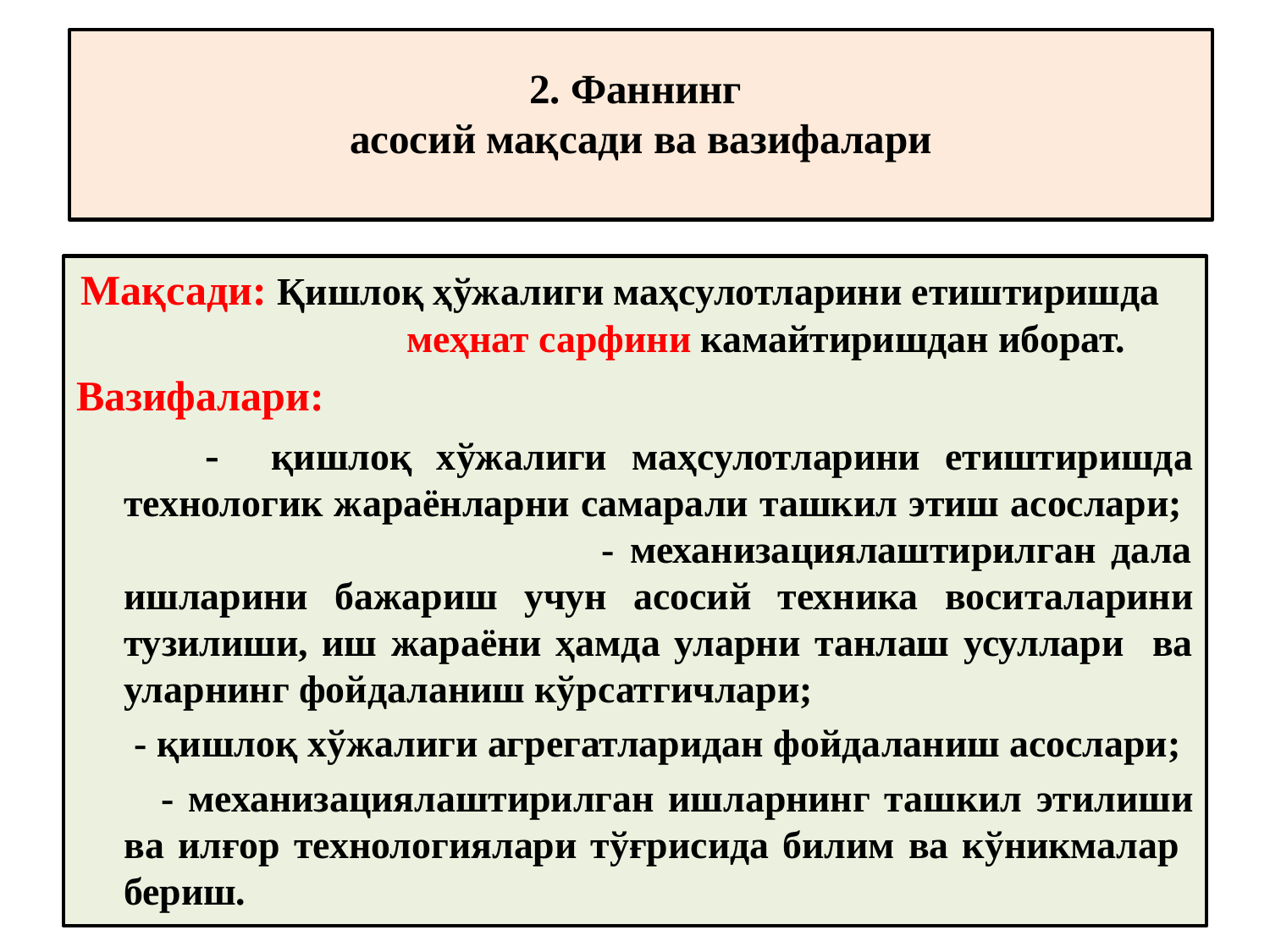

# 2. Фаннинг асосий мақсади ва вазифалари
Мақсади: Қишлоқ ҳўжалиги маҳсулотларини етиштиришда                          меҳнат сарфини камайтиришдан иборат.
Вазифалари:
     -  қишлоқ хўжалиги маҳсулотларини етиштиришда технологик жараёнларни самарали ташкил этиш асослари;                                 - механизациялаштирилган дала ишларини бажариш учун асосий техника воситаларини тузилиши, иш жараёни ҳамда уларни танлаш усуллари  ва уларнинг фойдаланиш кўрсатгичлари;
      - қишлоқ хўжалиги агрегатларидан фойдаланиш асослари;
      - механизациялаштирилган ишларнинг ташкил этилиши ва илғор технологиялари тўғрисида билим ва кўникмалар  бериш.